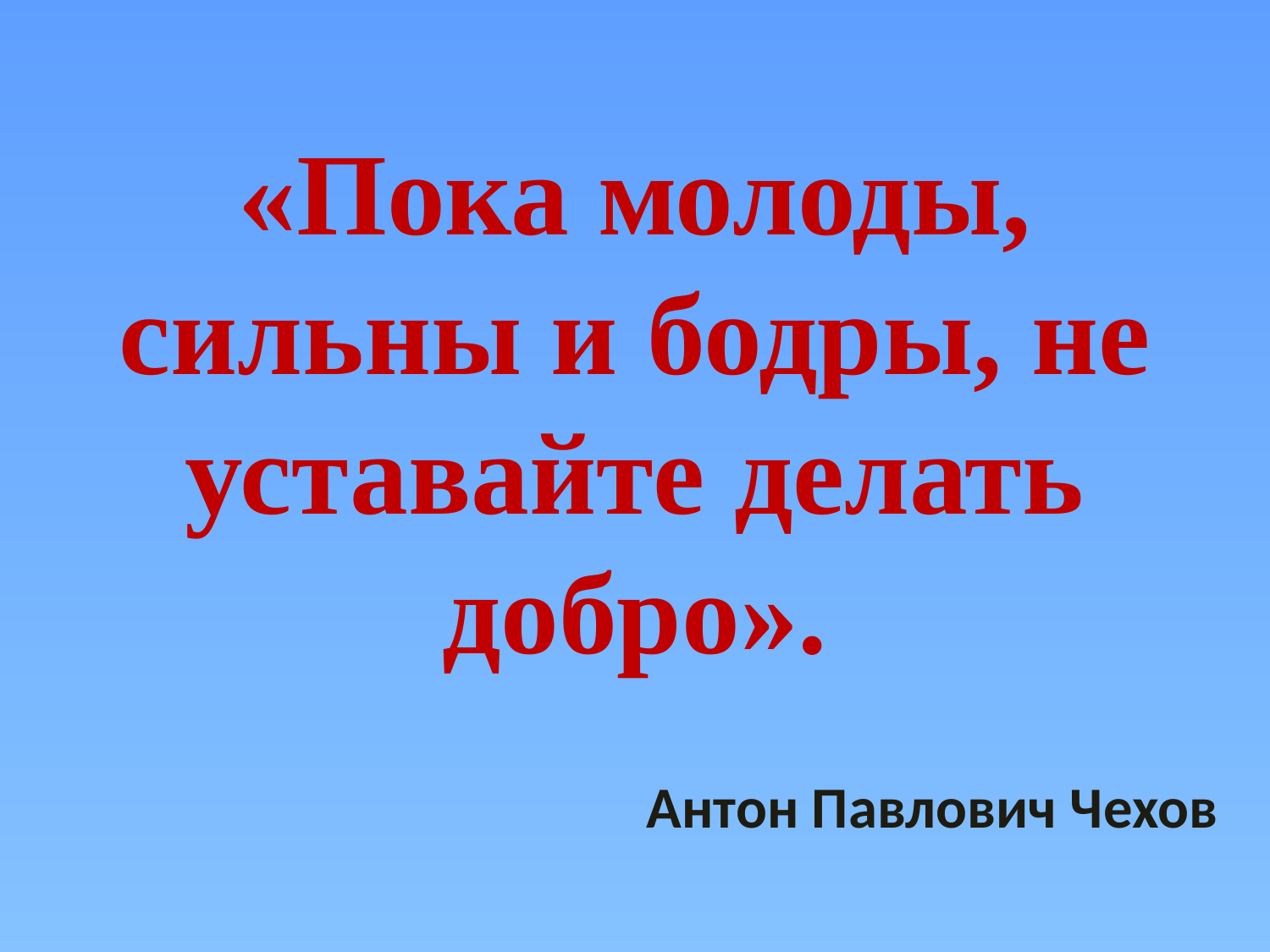

# «Пока молоды, сильны и бодры, не уставайте делать добро».
Антон Павлович Чехов